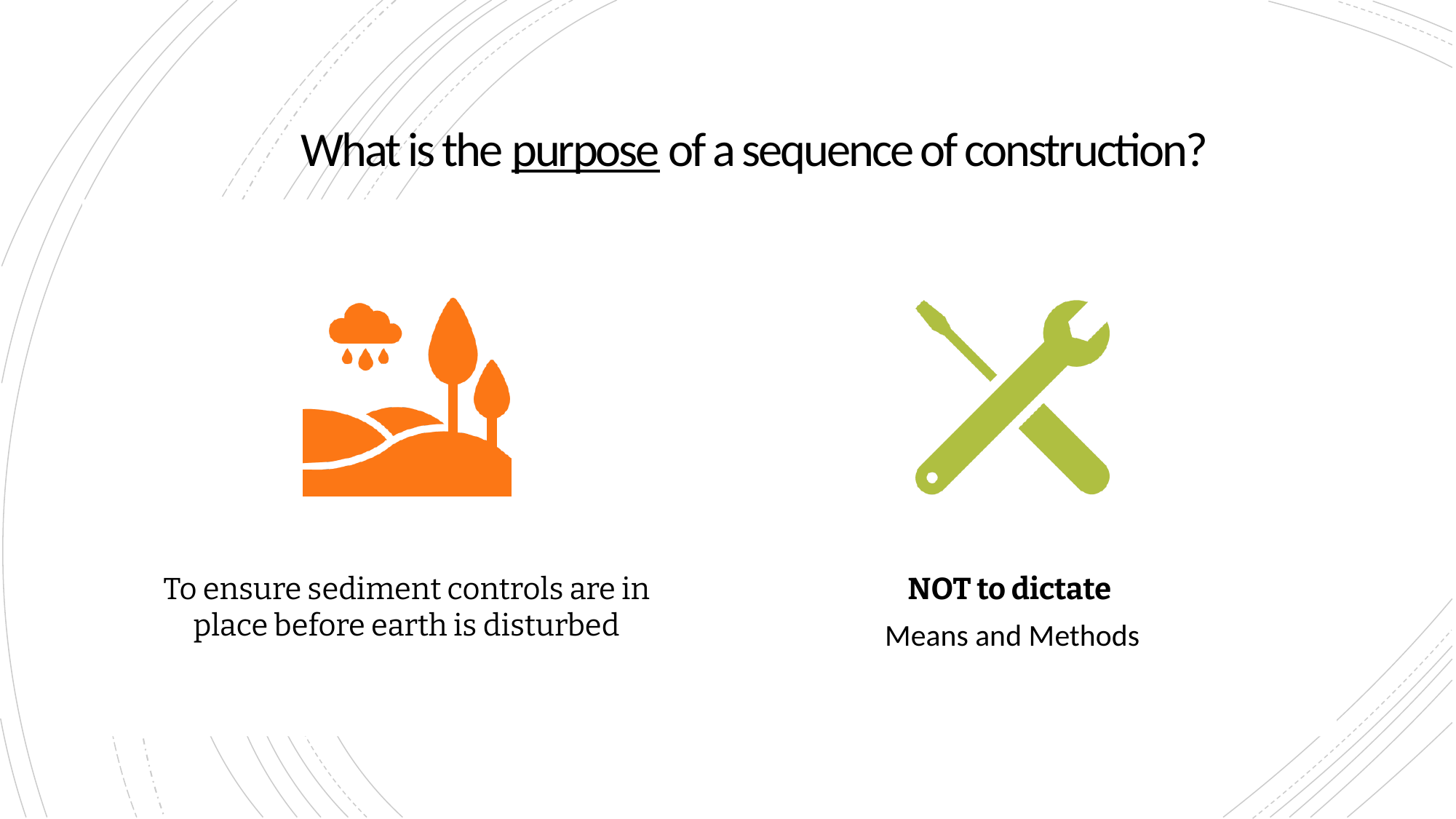

# What is the purpose of a sequence of construction?
To ensure sediment controls are in place before earth is disturbed
NOT to dictate
Means and Methods